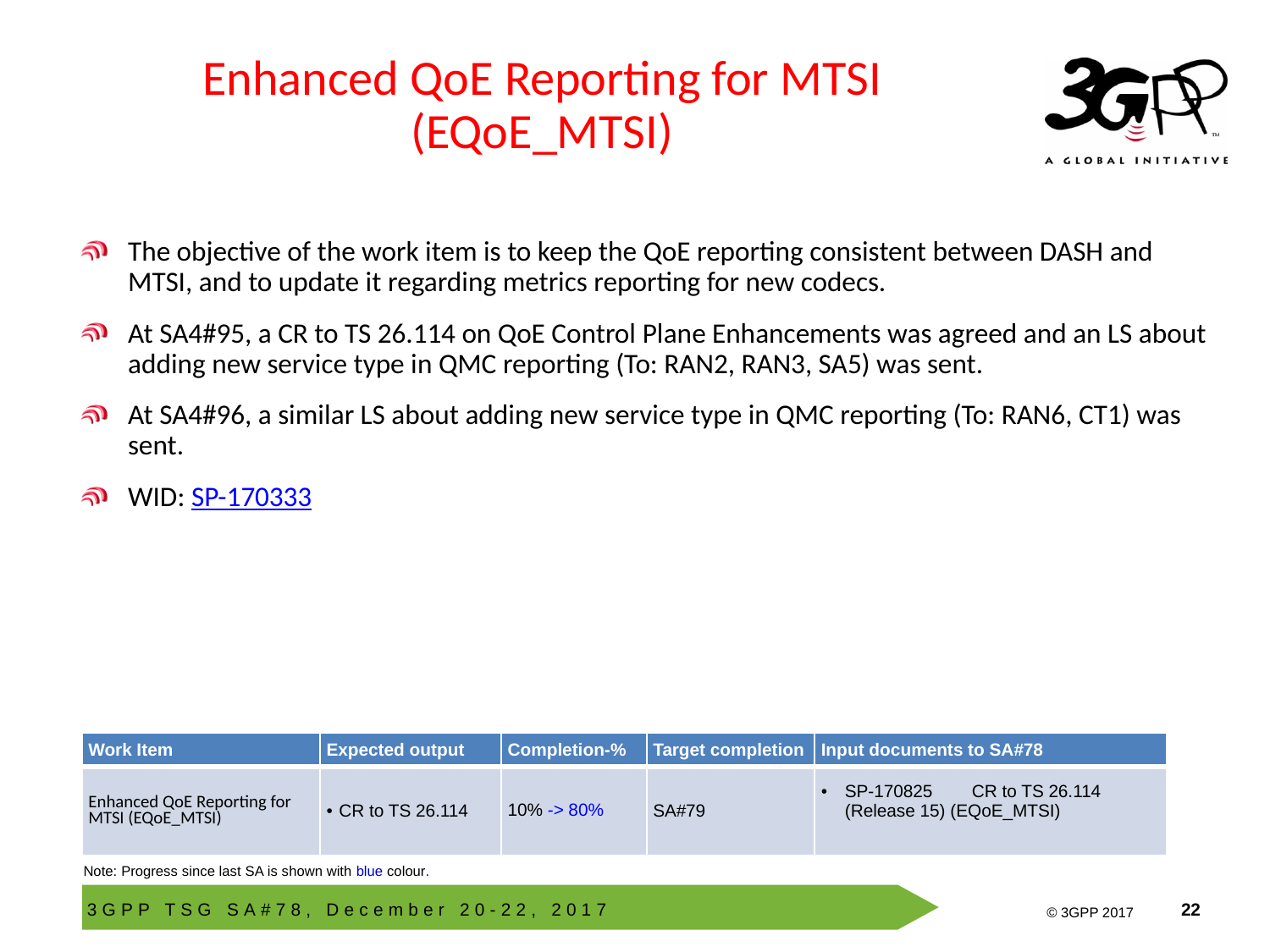

# Enhanced QoE Reporting for MTSI (EQoE_MTSI)
The objective of the work item is to keep the QoE reporting consistent between DASH and MTSI, and to update it regarding metrics reporting for new codecs.
At SA4#95, a CR to TS 26.114 on QoE Control Plane Enhancements was agreed and an LS about adding new service type in QMC reporting (To: RAN2, RAN3, SA5) was sent.
At SA4#96, a similar LS about adding new service type in QMC reporting (To: RAN6, CT1) was sent.
WID: SP-170333
| Work Item | Expected output | Completion-% | Target completion | Input documents to SA#78 |
| --- | --- | --- | --- | --- |
| Enhanced QoE Reporting for MTSI (EQoE\_MTSI) | CR to TS 26.114 | 10% -> 80% | SA#79 | SP-170825 CR to TS 26.114 (Release 15) (EQoE\_MTSI) |
Note: Progress since last SA is shown with blue colour.